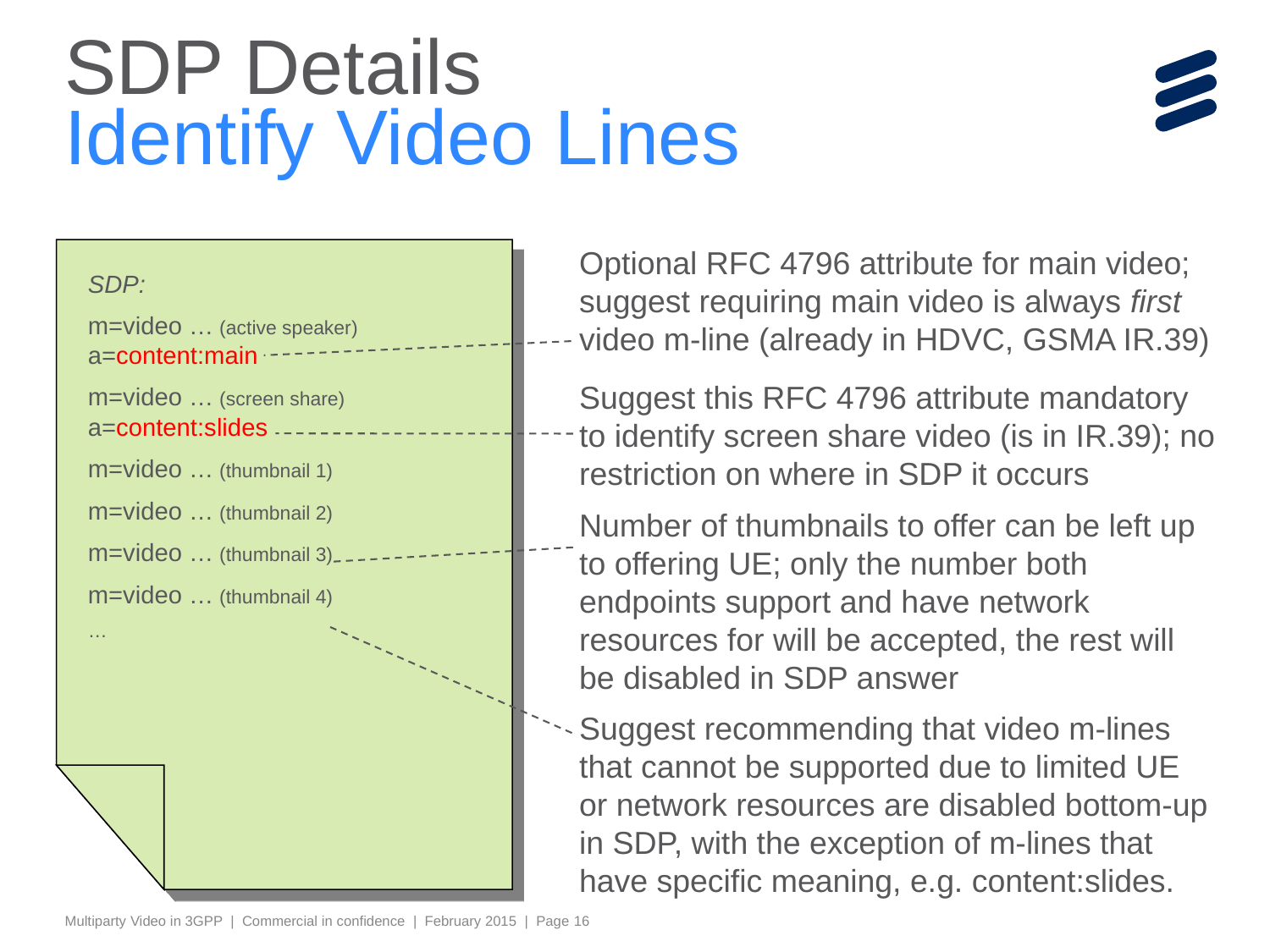

# SDP Details Identify Video Lines
SDP:
m=video … (active speaker)
a=content:main
m=video … (screen share)
a=content:slides
m=video … (thumbnail 1)
m=video … (thumbnail 2)
m=video … (thumbnail 3)
m=video … (thumbnail 4)
…
Optional RFC 4796 attribute for main video; suggest requiring main video is always first video m-line (already in HDVC, GSMA IR.39)
Suggest this RFC 4796 attribute mandatory to identify screen share video (is in IR.39); no restriction on where in SDP it occurs
Number of thumbnails to offer can be left up to offering UE; only the number both endpoints support and have network resources for will be accepted, the rest will be disabled in SDP answer
Suggest recommending that video m-lines that cannot be supported due to limited UE or network resources are disabled bottom-up in SDP, with the exception of m-lines that have specific meaning, e.g. content:slides.